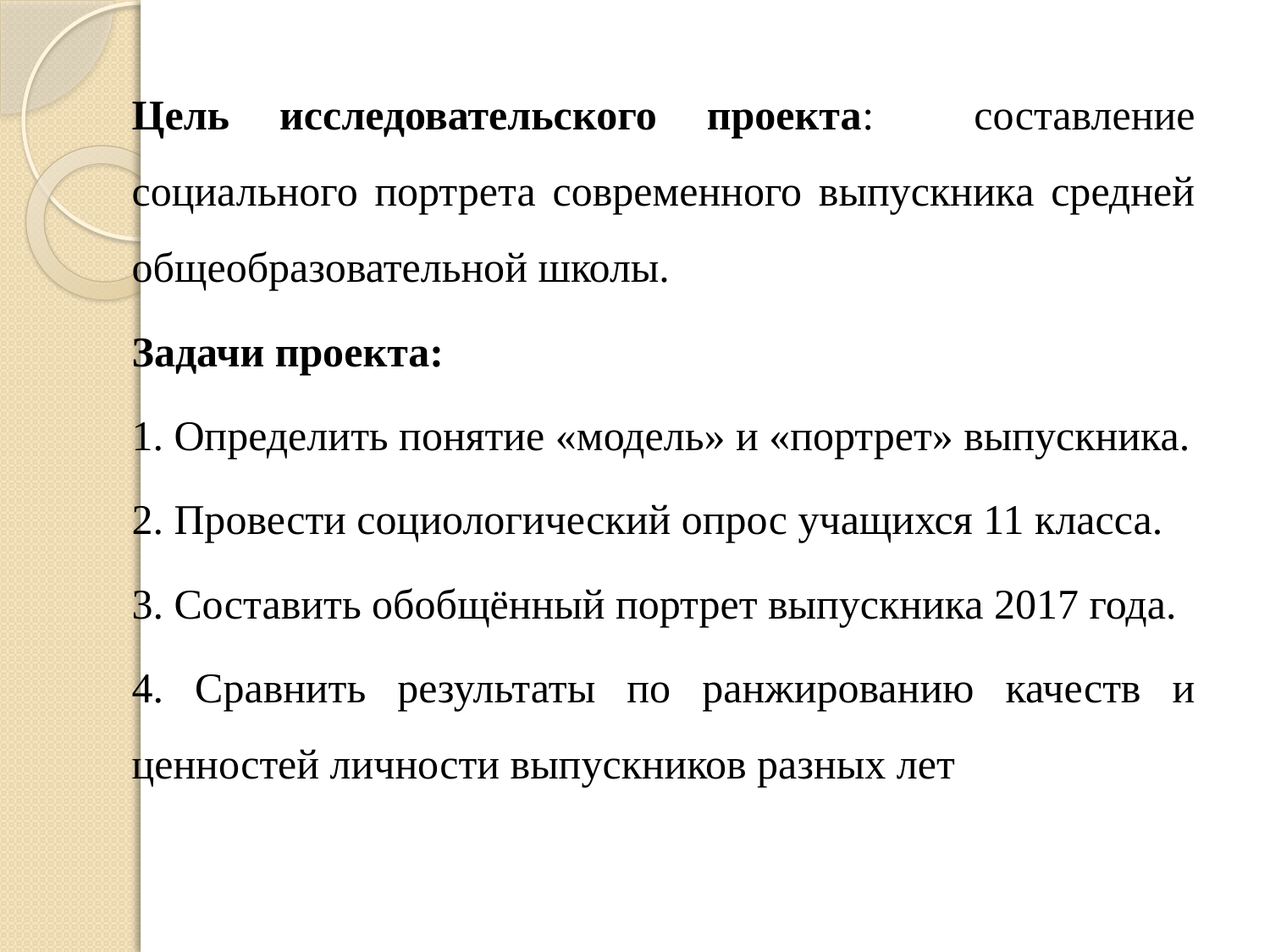

Цель исследовательского проекта:  составление социального портрета современного выпускника средней общеобразовательной школы.
Задачи проекта:
1. Определить понятие «модель» и «портрет» выпускника.
2. Провести социологический опрос учащихся 11 класса.
3. Составить обобщённый портрет выпускника 2017 года.
4. Сравнить результаты по ранжированию качеств и ценностей личности выпускников разных лет